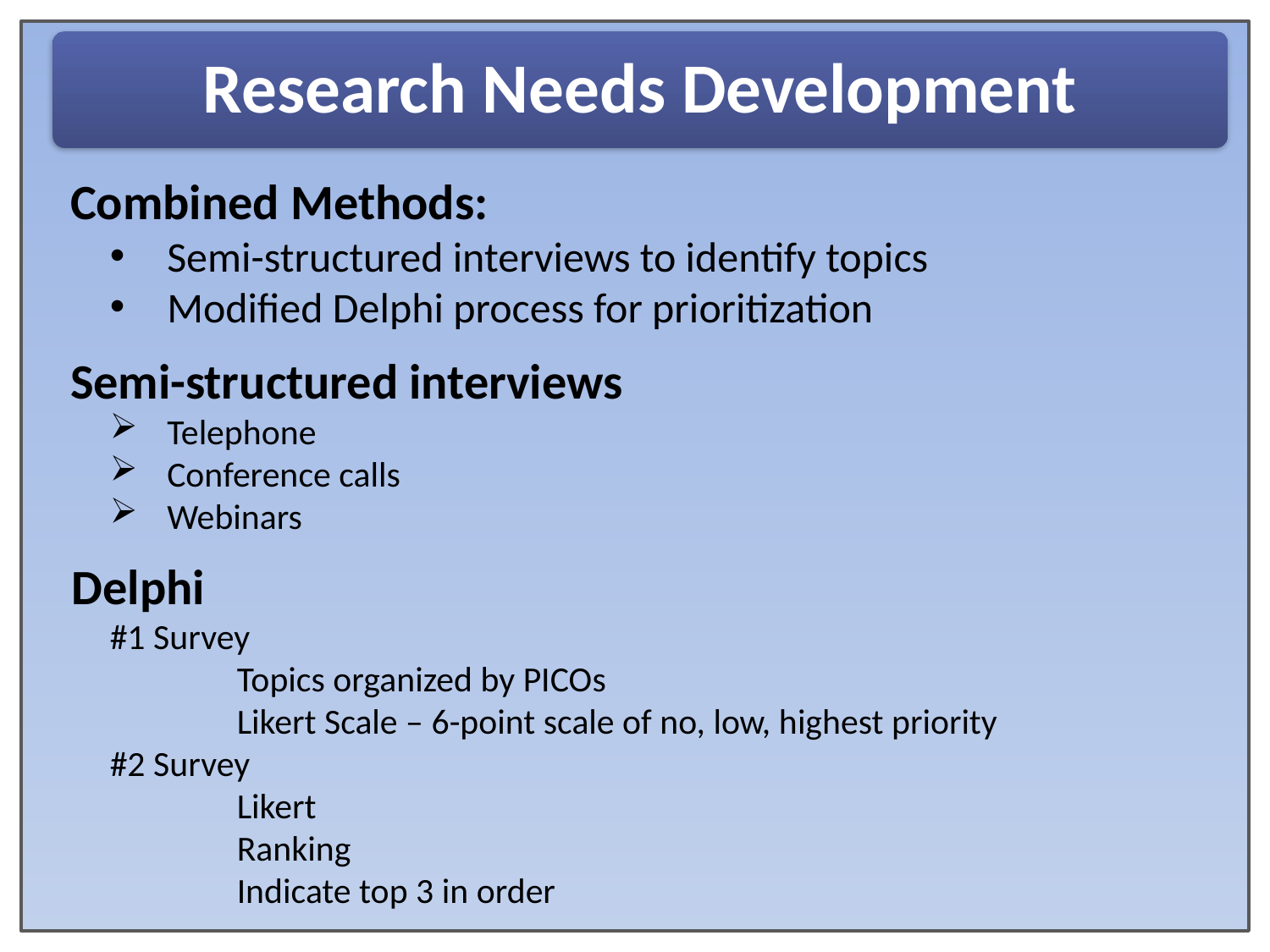

Research Needs Development
Combined Methods:
Semi-structured interviews to identify topics
Modified Delphi process for prioritization

Semi-structured interviews
Telephone
Conference calls
Webinars

Delphi
#1 Survey
	Topics organized by PICOs
	Likert Scale – 6-point scale of no, low, highest priority
#2 Survey
	Likert
	Ranking
	Indicate top 3 in order